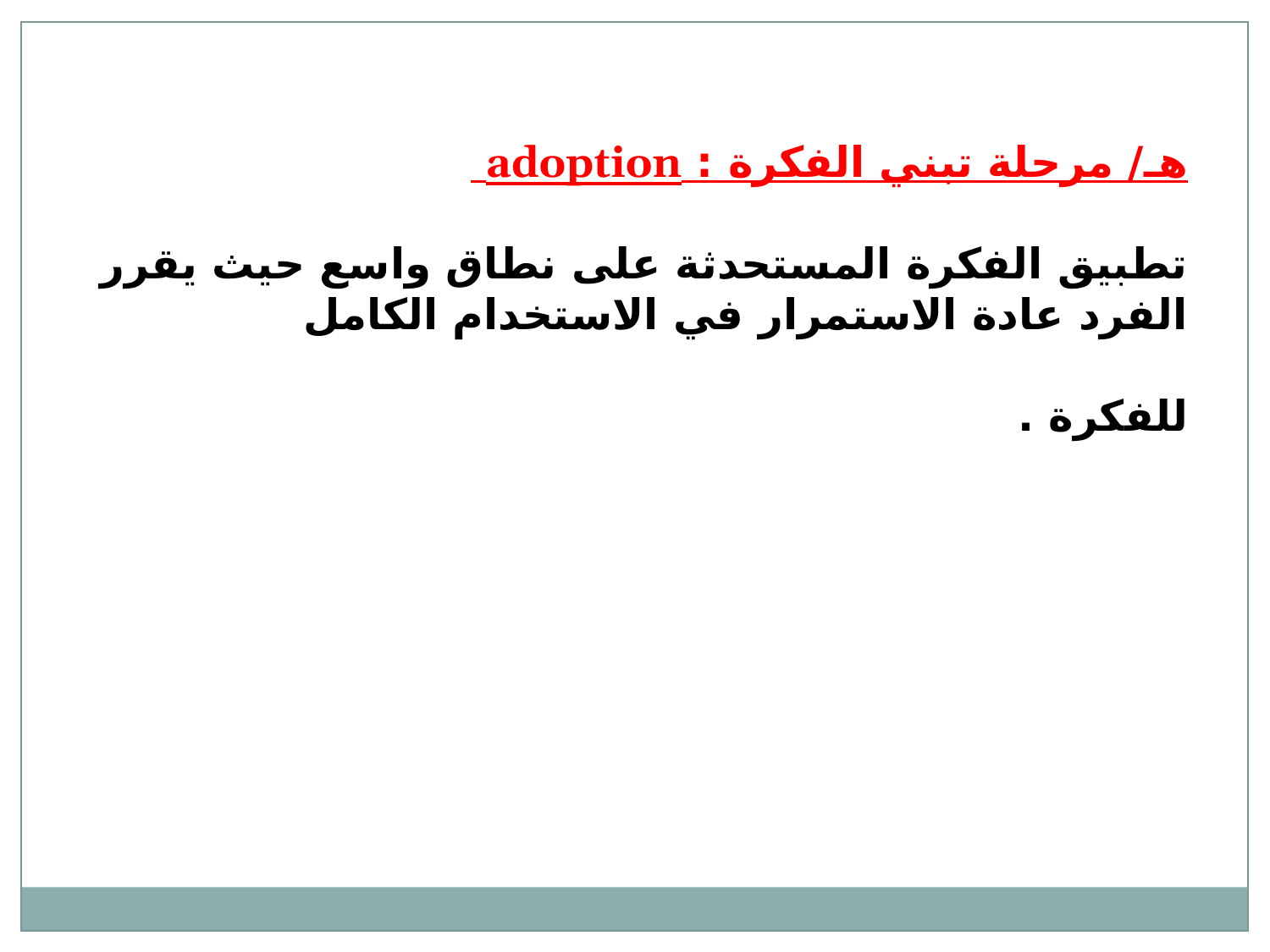

هـ/ مرحلة تبني الفكرة : adoption

تطبيق الفكرة المستحدثة على نطاق واسع حيث يقرر الفرد عادة الاستمرار في الاستخدام الكامل

للفكرة .